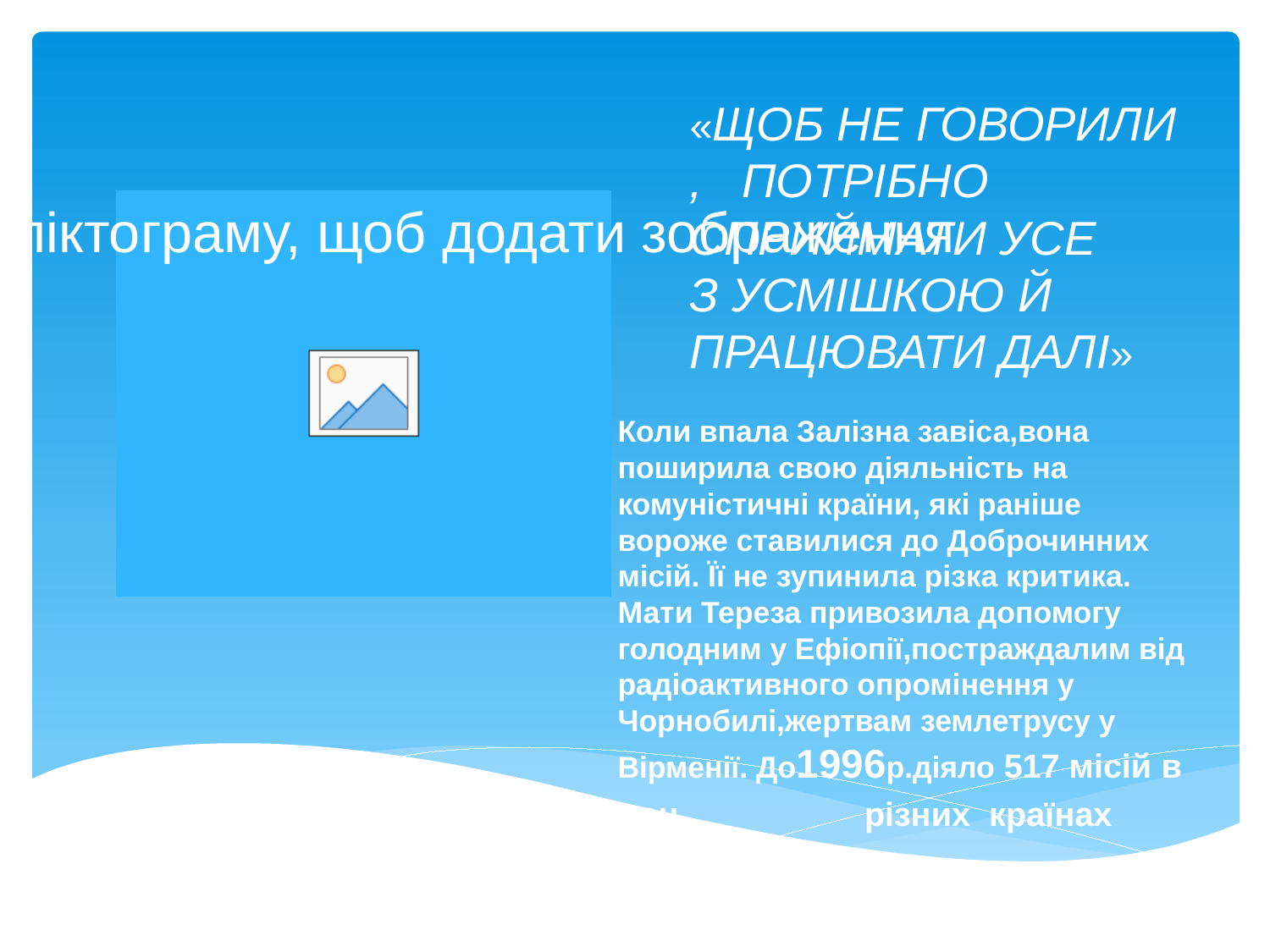

# «ЩОБ НЕ ГОВОРИЛИ  ,   ПОТРІБНО  СПРИЙМАТИ УСЕ З УСМІШКОЮ Й ПРАЦЮВАТИ ДАЛІ»

Коли впала Залізна завіса,вона поширила свою діяльність на комуністичні країни, які раніше вороже ставилися до Доброчинних місій. Її не зупинила різка критика. Мати Тереза привозила допомогу голодним у Ефіопії,постраждалим від радіоактивного опромінення у Чорнобилі,жертвам землетрусу у Вірменії. До1996р.діяло 517 місій в
пон                    різних  країнах світу.